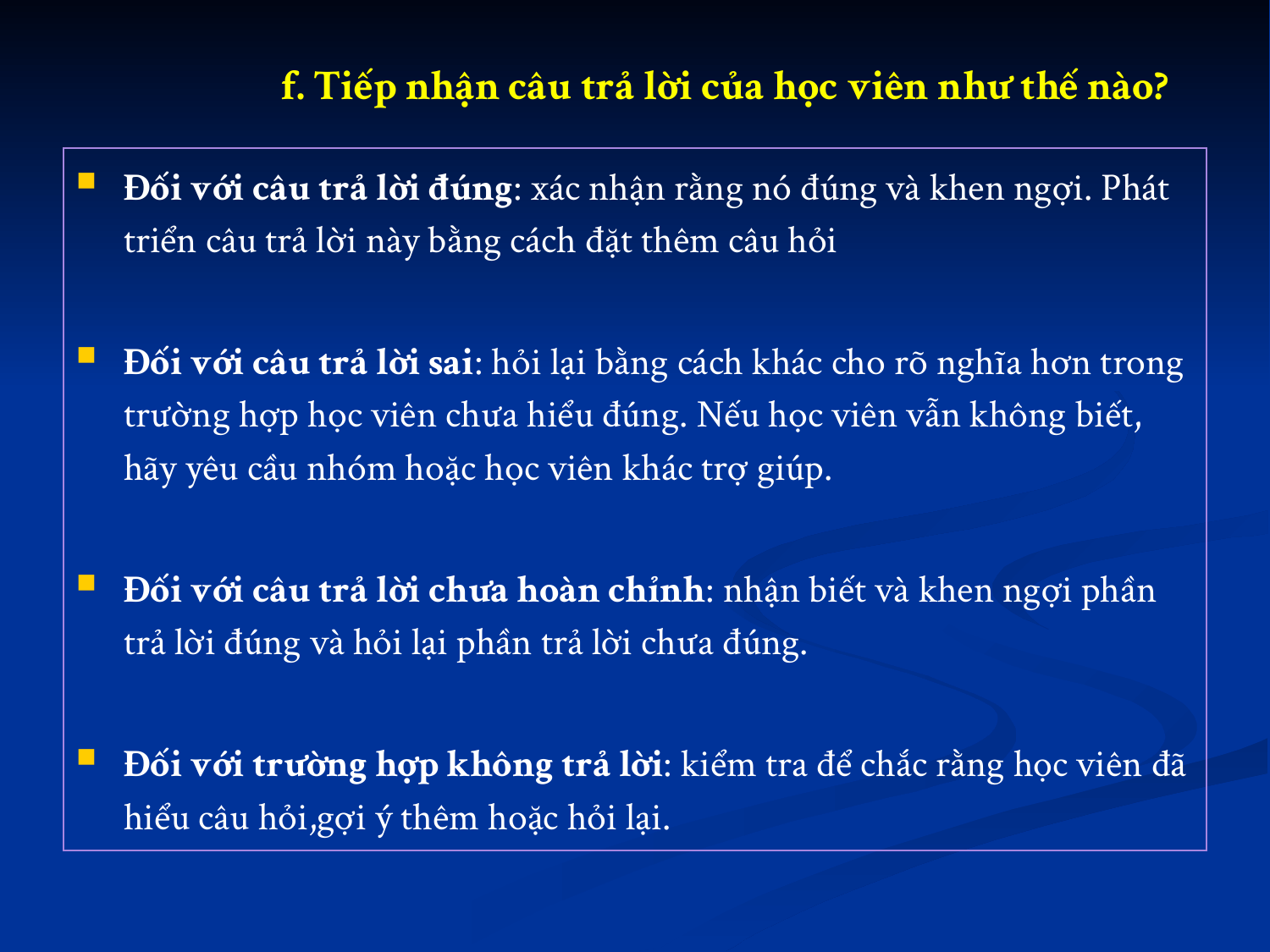

# f. Tiếp nhận câu trả lời của học viên như thế nào?
Đối với câu trả lời đúng: xác nhận rằng nó đúng và khen ngợi. Phát triển câu trả lời này bằng cách đặt thêm câu hỏi

Đối với câu trả lời sai: hỏi lại bằng cách khác cho rõ nghĩa hơn trong trường hợp học viên chưa hiểu đúng. Nếu học viên vẫn không biết, hãy yêu cầu nhóm hoặc học viên khác trợ giúp.

Đối với câu trả lời chưa hoàn chỉnh: nhận biết và khen ngợi phần trả lời đúng và hỏi lại phần trả lời chưa đúng.

Đối với trường hợp không trả lời: kiểm tra để chắc rằng học viên đã hiểu câu hỏi,gợi ý thêm hoặc hỏi lại.